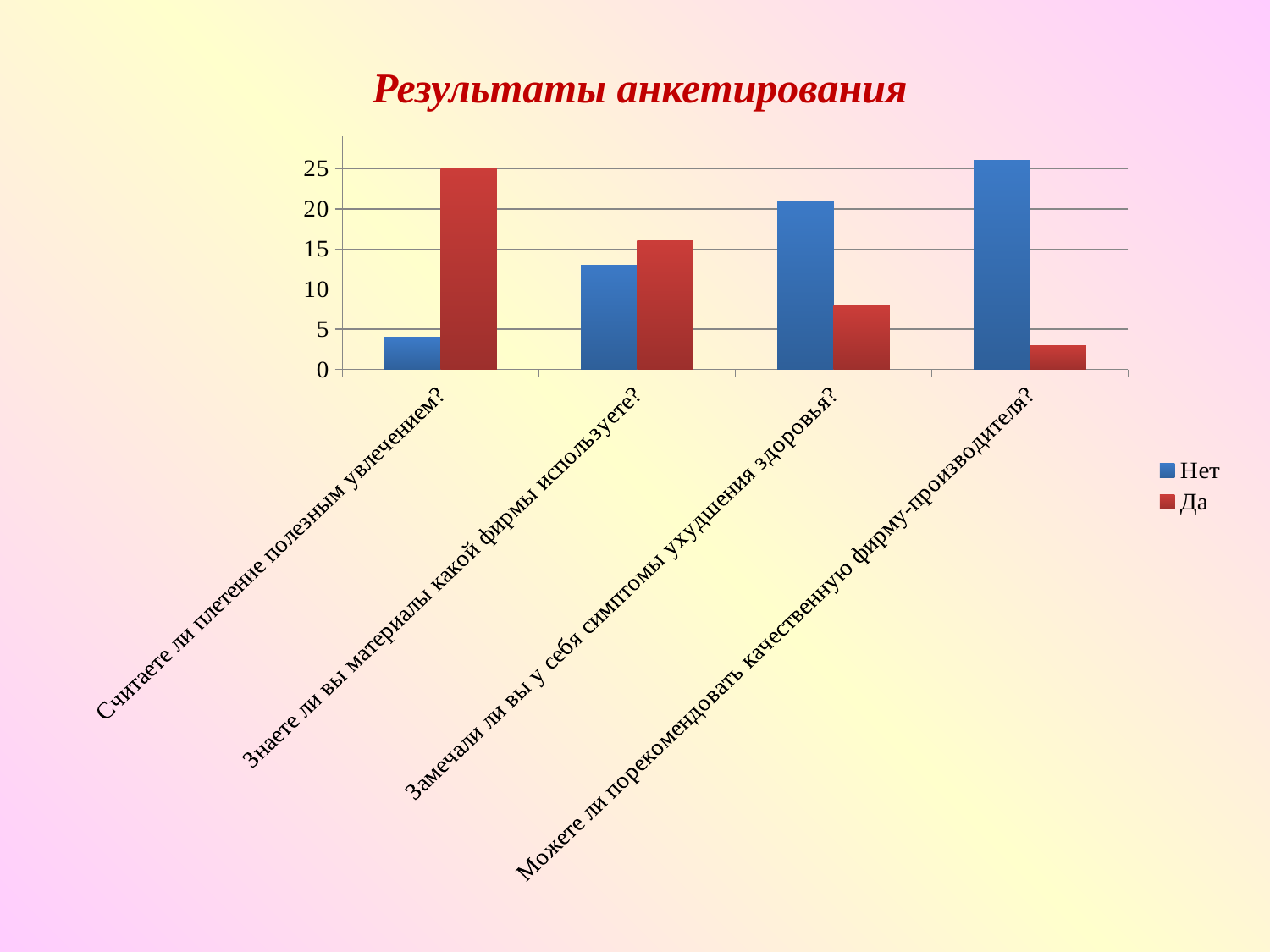

Результаты анкетирования

### Chart

| Category | Нет  | Да |
|---|---|---|
| Считаете ли плетение полезным увлечением? | 4.0 | 25.0 |
| Знаете ли вы материалы какой фирмы используете? | 13.0 | 16.0 |
| Замечали ли вы у себя симптомы ухудшения здоровья? | 21.0 | 8.0 |
| Можете ли порекомендовать качественную фирму-производителя? | 26.0 | 3.0 |